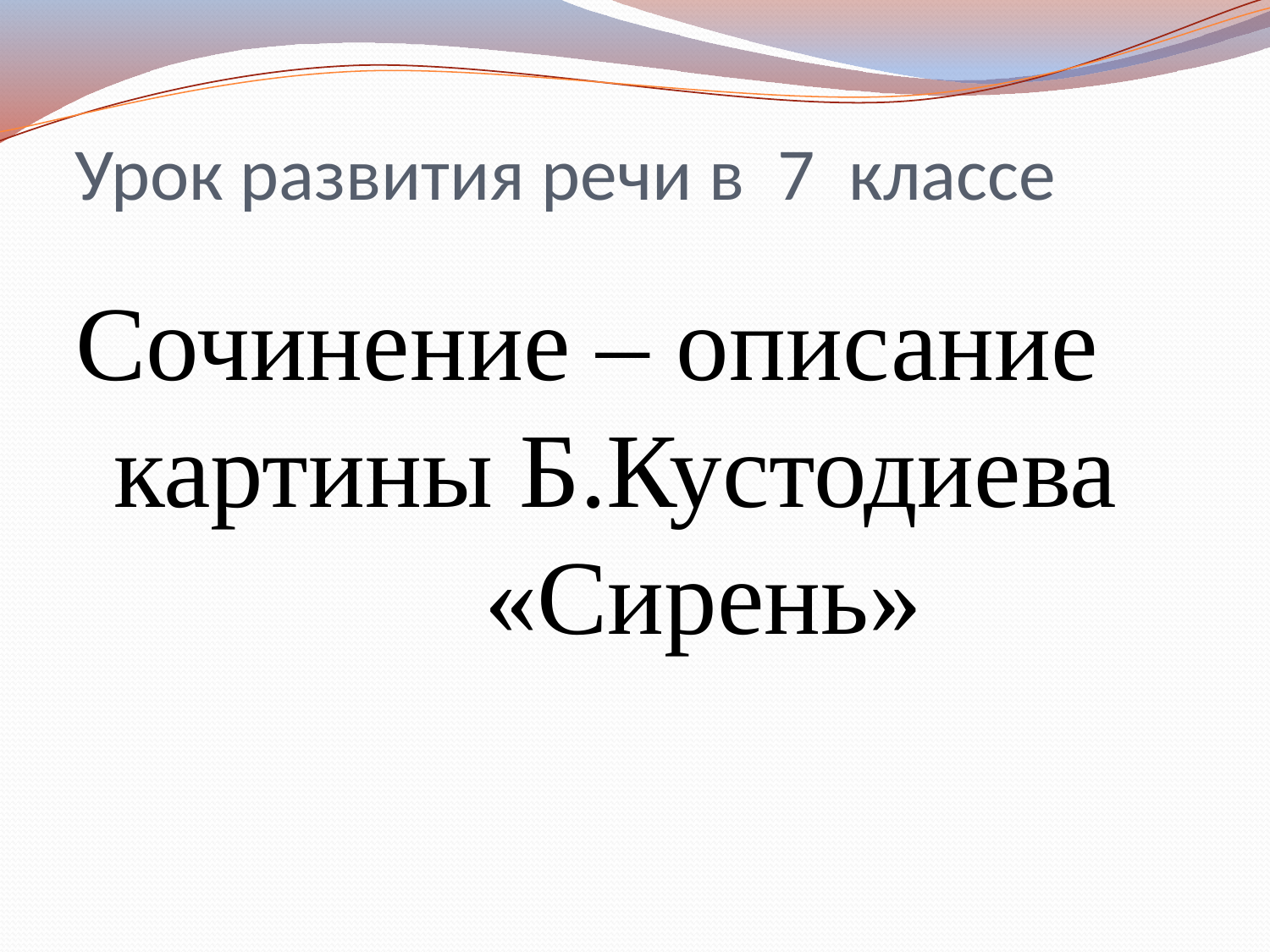

# Урок развития речи в  7  классе
Сочинение – описание картины Б.Кустодиева                 «Сирень»